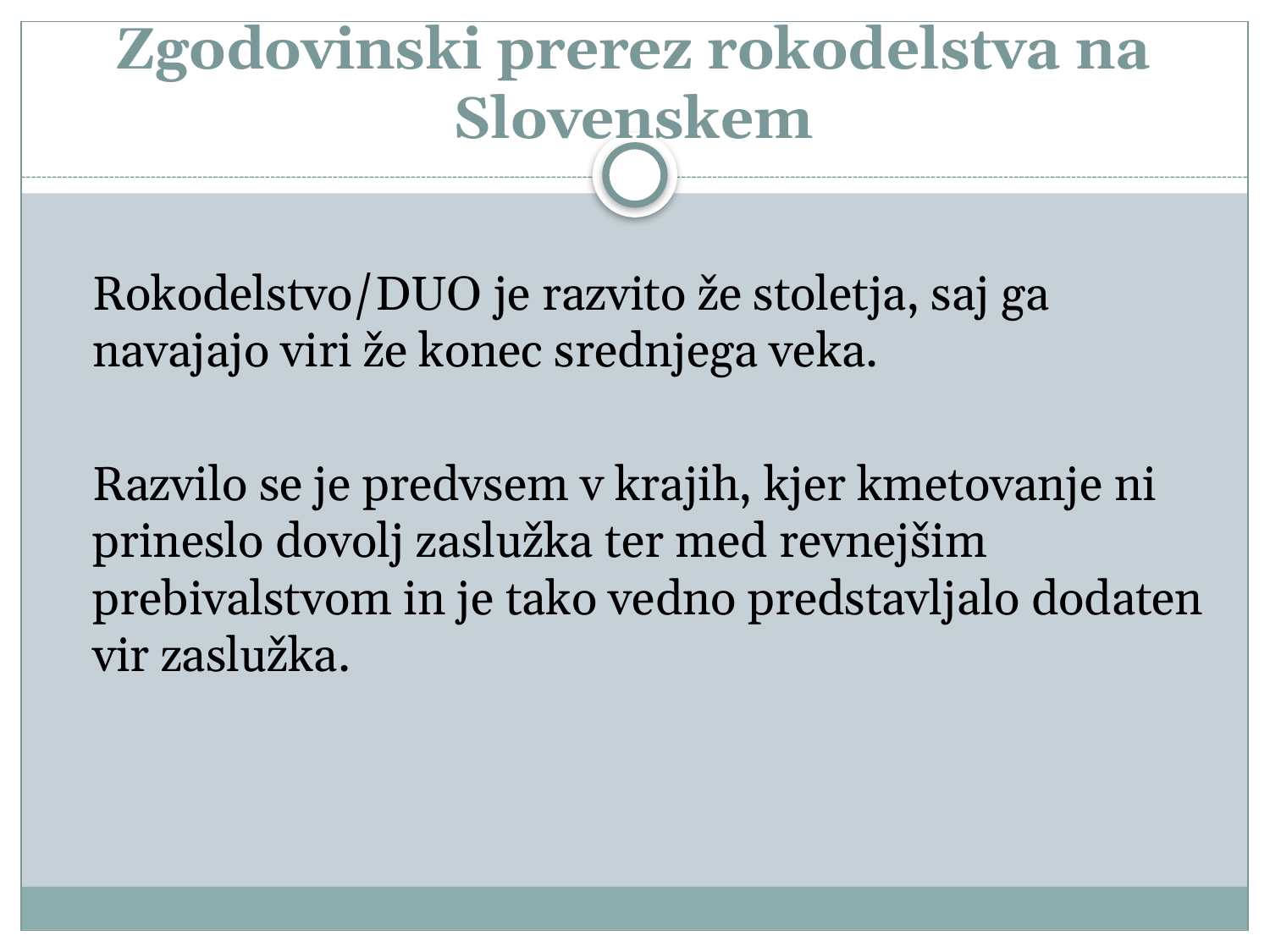

# Zgodovinski prerez rokodelstva na Slovenskem
	Rokodelstvo/DUO je razvito že stoletja, saj ga navajajo viri že konec srednjega veka.

	Razvilo se je predvsem v krajih, kjer kmetovanje ni prineslo dovolj zaslužka ter med revnejšim prebivalstvom in je tako vedno predstavljalo dodaten vir zaslužka.